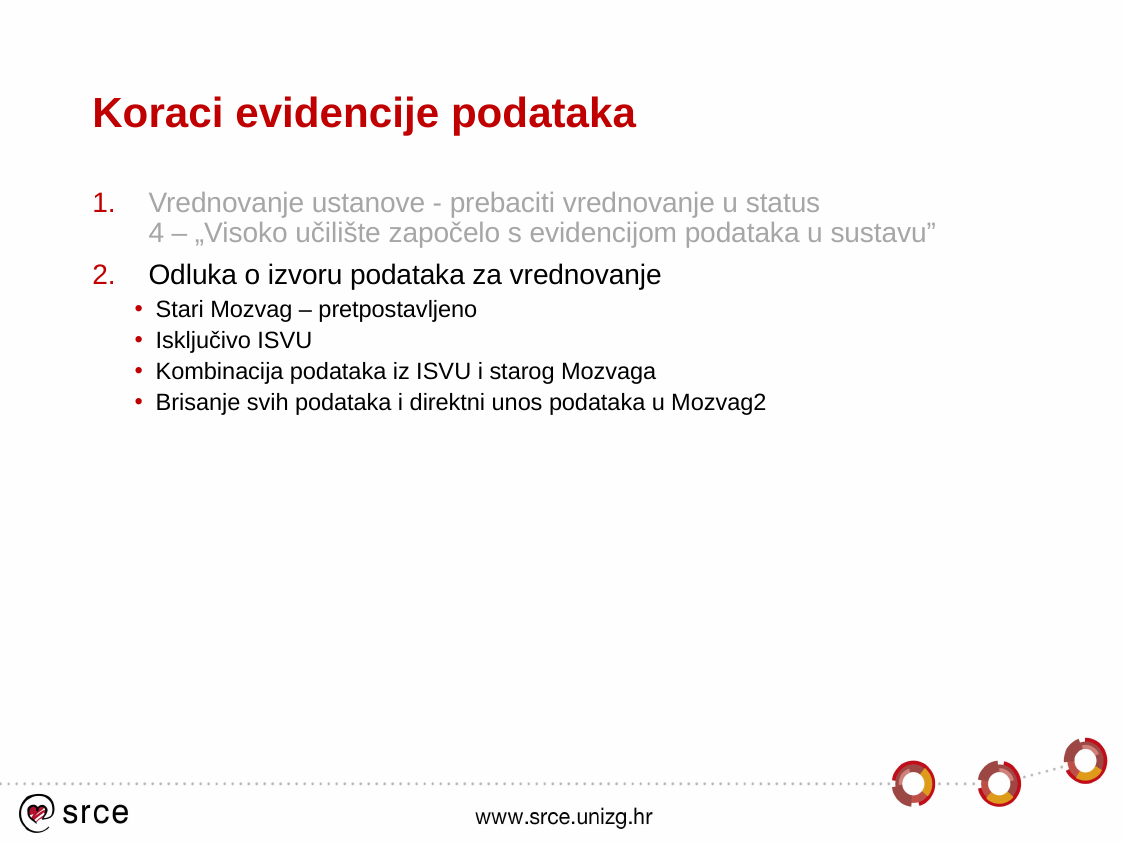

# Koraci evidencije podataka
Vrednovanje ustanove - prebaciti vrednovanje u status
4 – „Visoko učilište započelo s evidencijom podataka u sustavu”
Odluka o izvoru podataka za vrednovanje
Stari Mozvag – pretpostavljeno
Isključivo ISVU
Kombinacija podataka iz ISVU i starog Mozvaga
Brisanje svih podataka i direktni unos podataka u Mozvag2